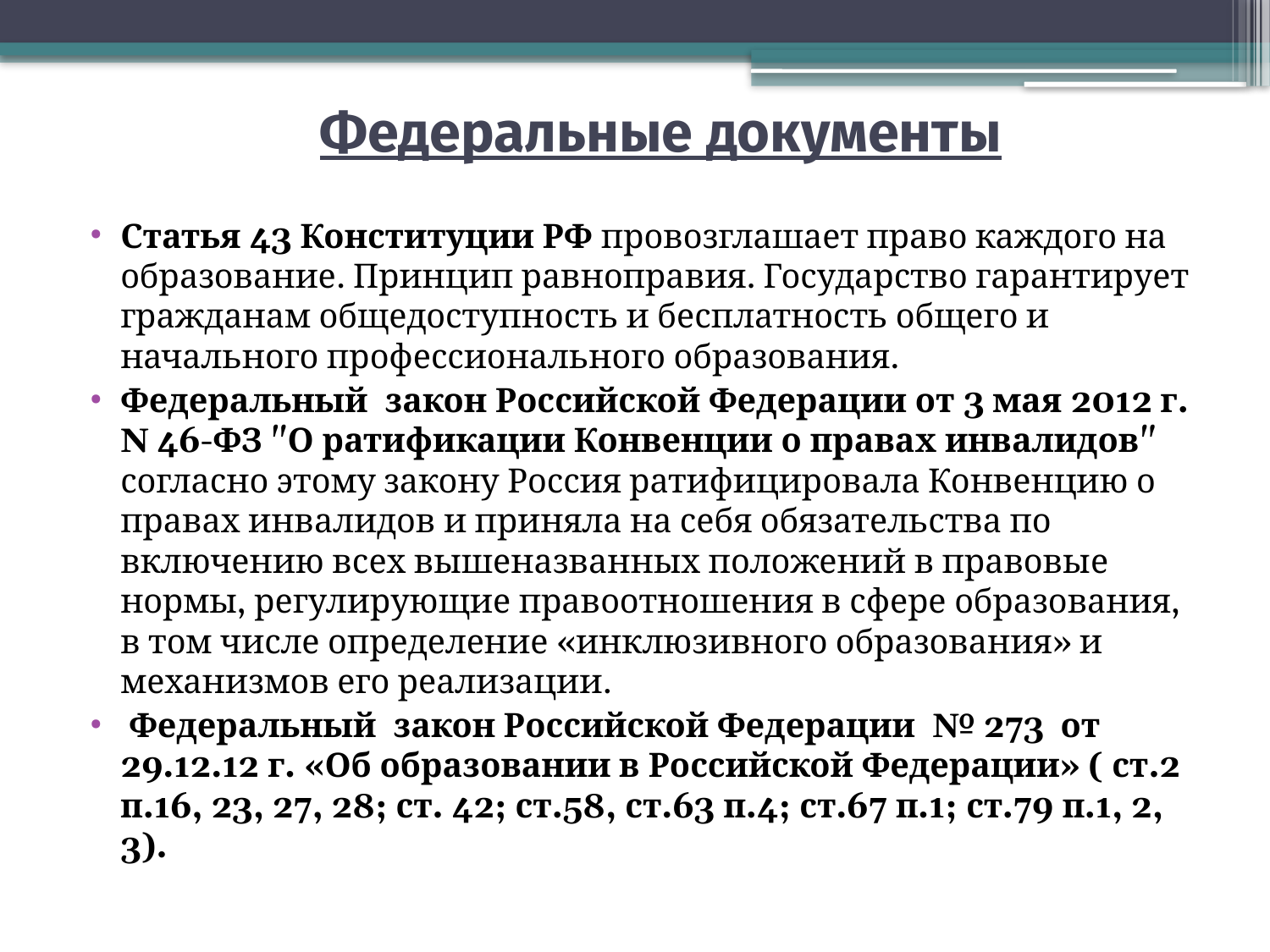

# Федеральные документы
Статья 43 Конституции РФ провозглашает право каждого на образование. Принцип равноправия. Государство гарантирует гражданам общедоступность и бесплатность общего и начального профессионального образования.
Федеральный  закон Российской Федерации от 3 мая 2012 г. N 46-ФЗ "О ратификации Конвенции о правах инвалидов" согласно этому закону Россия ратифицировала Конвенцию о правах инвалидов и приняла на себя обязательства по включению всех вышеназванных положений в правовые нормы, регулирующие правоотношения в сфере образования, в том числе определение «инклюзивного образования» и механизмов его реализации.
 Федеральный  закон Российской Федерации  № 273  от 29.12.12 г. «Об образовании в Российской Федерации» ( ст.2 п.16, 23, 27, 28; ст. 42; ст.58, ст.63 п.4; ст.67 п.1; ст.79 п.1, 2, 3).